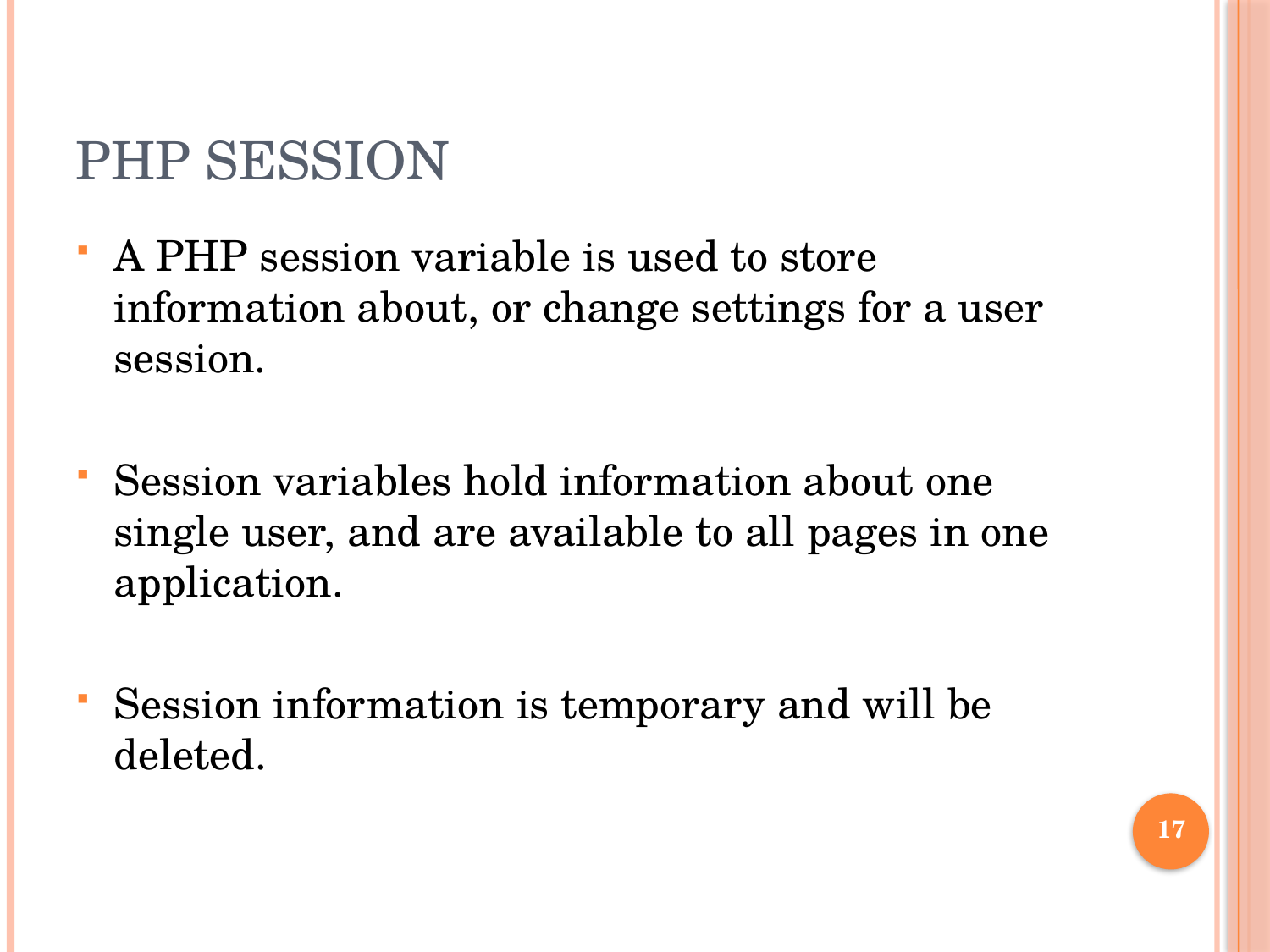

# Php Session
A PHP session variable is used to store information about, or change settings for a user session.

Session variables hold information about one single user, and are available to all pages in one application.

Session information is temporary and will be deleted.

17